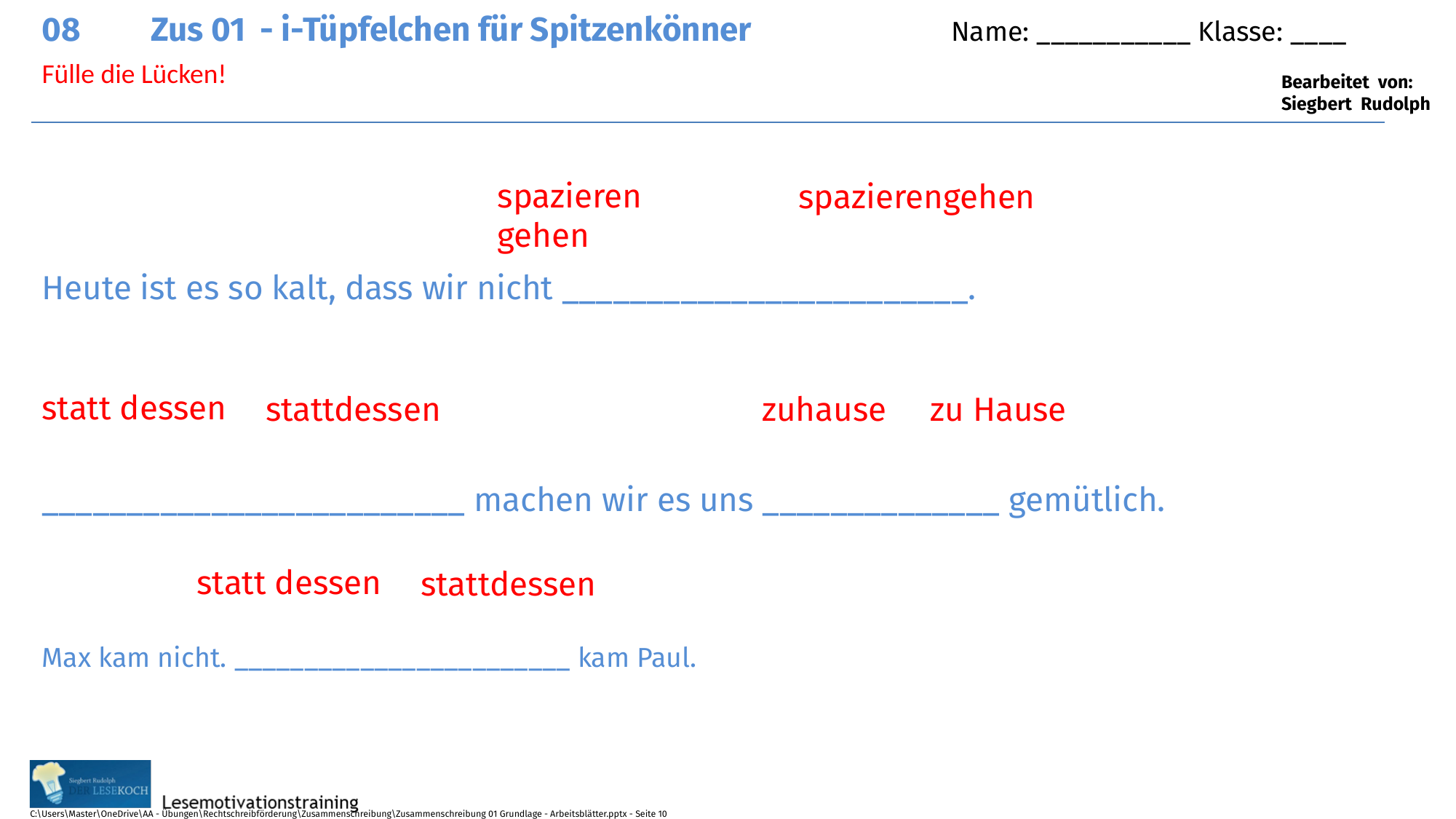

08	Zus 01	- i-Tüpfelchen für Spitzenkönner   	                    Name: ___________ Klasse: ____
10
Fülle die Lücken!
spazieren gehen
spazierengehen
Heute ist es so kalt, dass wir nicht ________________________.

_________________________ machen wir es uns ______________ gemütlich.
statt dessen
stattdessen
zuhause     zu Hause
statt dessen
stattdessen
Max kam nicht. ________________________ kam Paul.

C:\Users\Master\OneDrive\AA - Übungen\Rechtschreibförderung\Zusammenschreibung\Zusammenschreibung 01 Grundlage - Arbeitsblätter.pptx - Seite 10